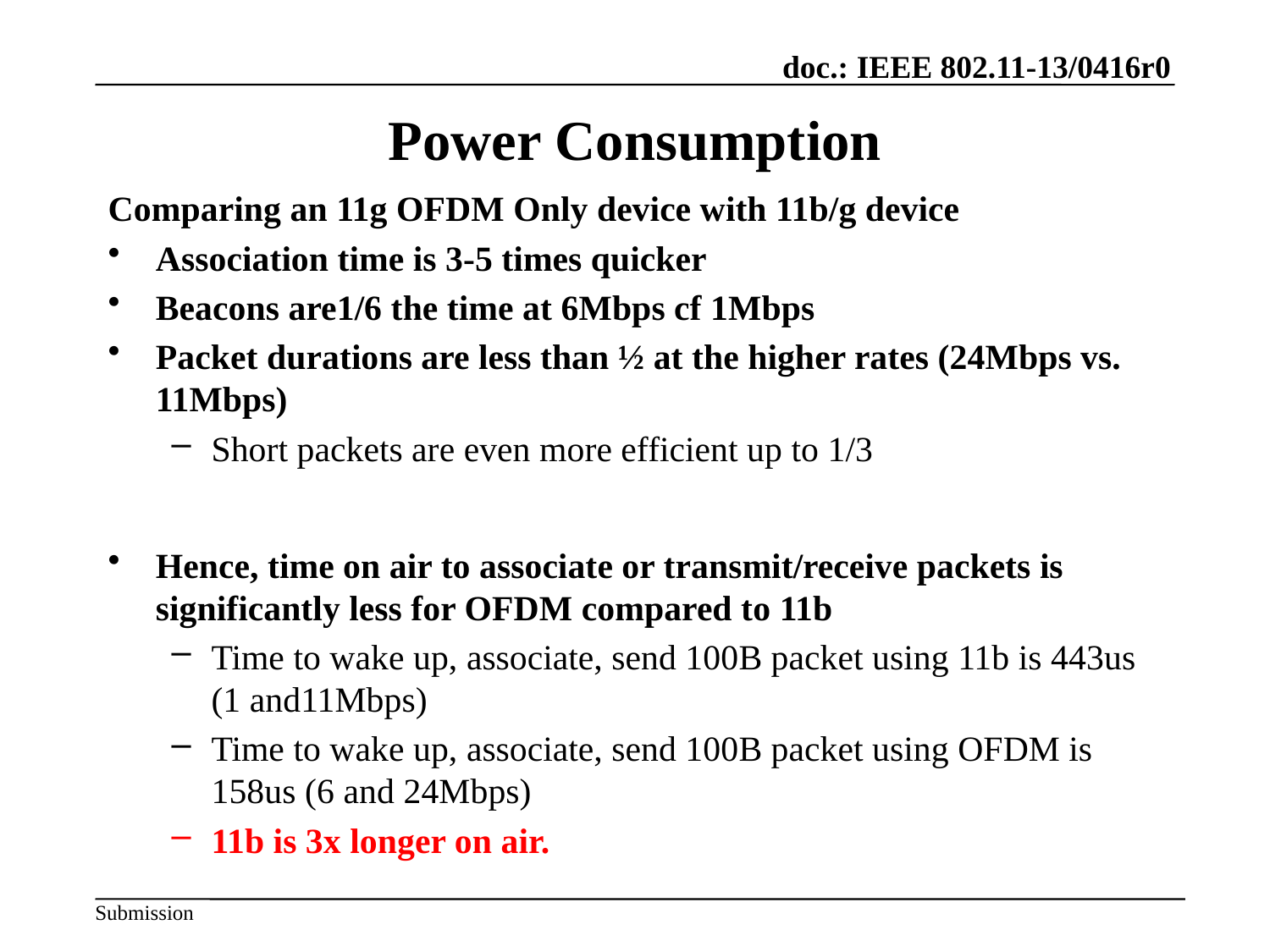

# Power Consumption
Comparing an 11g OFDM Only device with 11b/g device
Association time is 3-5 times quicker
Beacons are1/6 the time at 6Mbps cf 1Mbps
Packet durations are less than ½ at the higher rates (24Mbps vs. 11Mbps)
Short packets are even more efficient up to 1/3

Hence, time on air to associate or transmit/receive packets is significantly less for OFDM compared to 11b
Time to wake up, associate, send 100B packet using 11b is 443us (1 and11Mbps)
Time to wake up, associate, send 100B packet using OFDM is 158us (6 and 24Mbps)
11b is 3x longer on air.